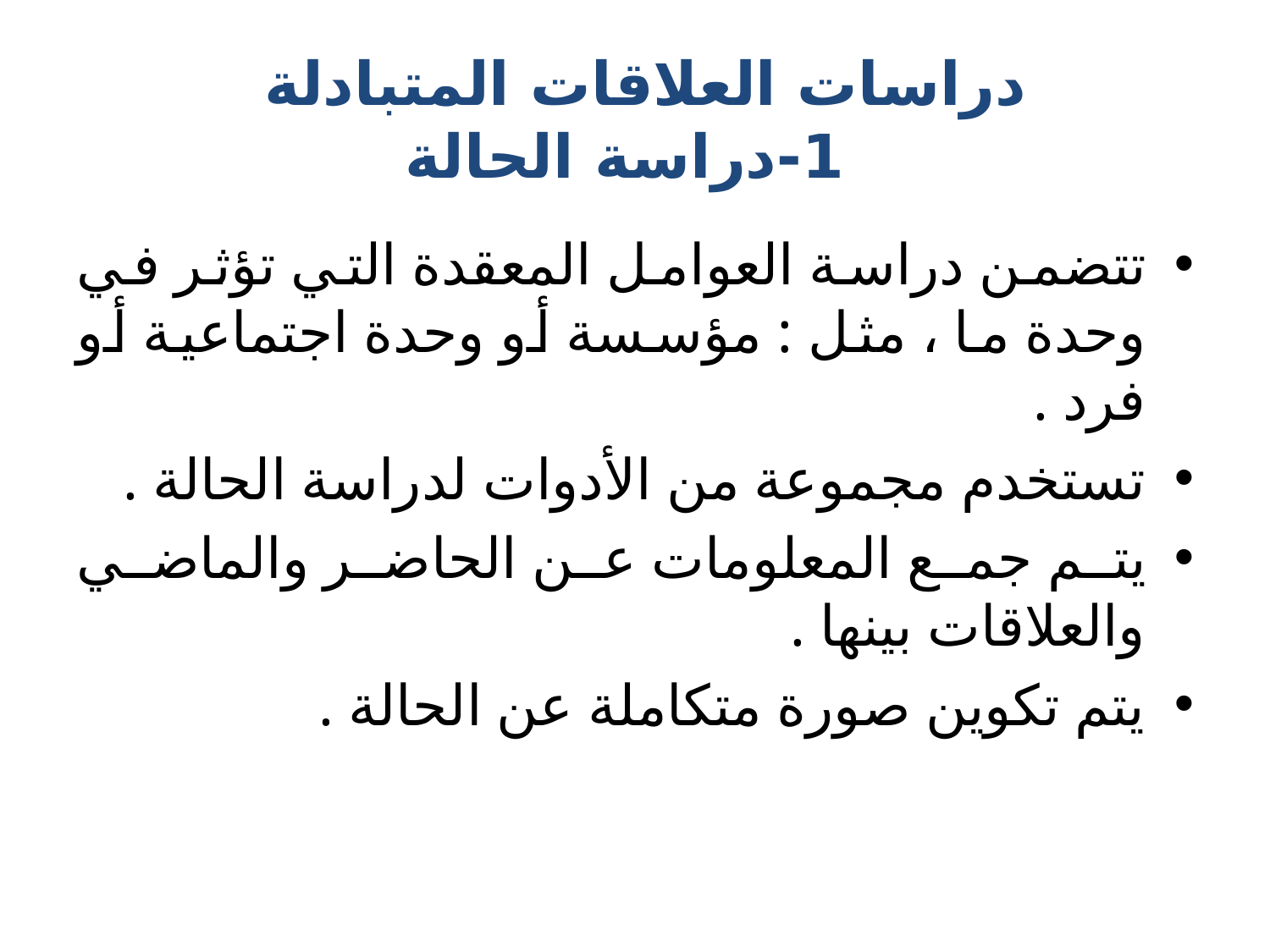

# دراسات العلاقات المتبادلة 1-دراسة الحالة
تتضمن دراسة العوامل المعقدة التي تؤثر في وحدة ما ، مثل : مؤسسة أو وحدة اجتماعية أو فرد .
تستخدم مجموعة من الأدوات لدراسة الحالة .
يتم جمع المعلومات عن الحاضر والماضي والعلاقات بينها .
يتم تكوين صورة متكاملة عن الحالة .